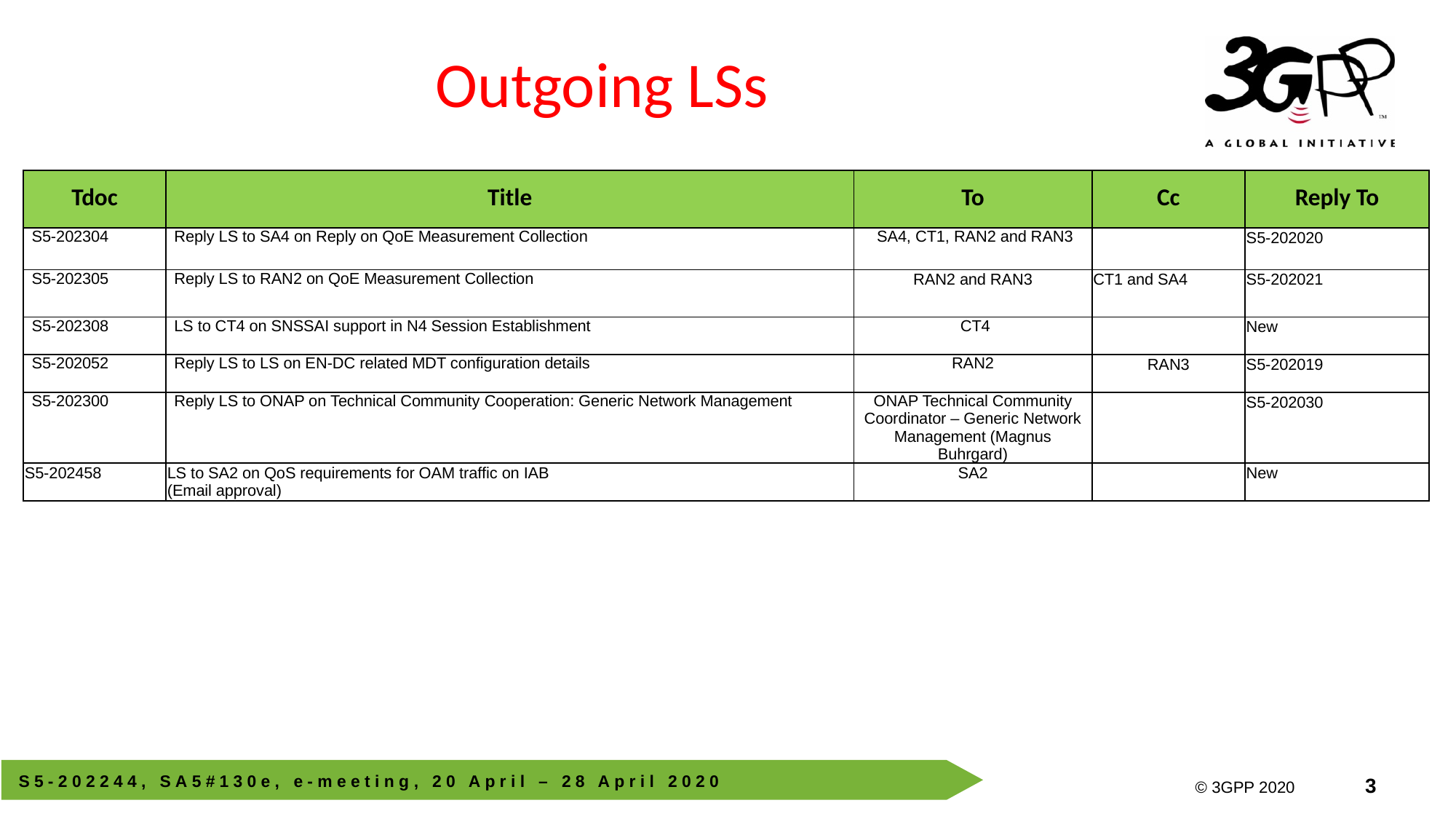

# Outgoing LSs
| Tdoc | Title | To | Cc | Reply To |
| --- | --- | --- | --- | --- |
| S5-202304 | Reply LS to SA4 on Reply on QoE Measurement Collection | SA4, CT1, RAN2 and RAN3 |  | S5-202020 |
| S5-202305 | Reply LS to RAN2 on QoE Measurement Collection | RAN2 and RAN3 | CT1 and SA4 | S5-202021 |
| S5-202308 | LS to CT4 on SNSSAI support in N4 Session Establishment | CT4 |  | New |
| S5-202052 | Reply LS to LS on EN-DC related MDT configuration details | RAN2 | RAN3 | S5-202019 |
| S5-202300 | Reply LS to ONAP on Technical Community Cooperation: Generic Network Management | ONAP Technical Community Coordinator – Generic Network Management (Magnus Buhrgard) |  | S5-202030 |
| S5-202458 | LS to SA2 on QoS requirements for OAM traffic on IAB (Email approval) | SA2 |  | New |